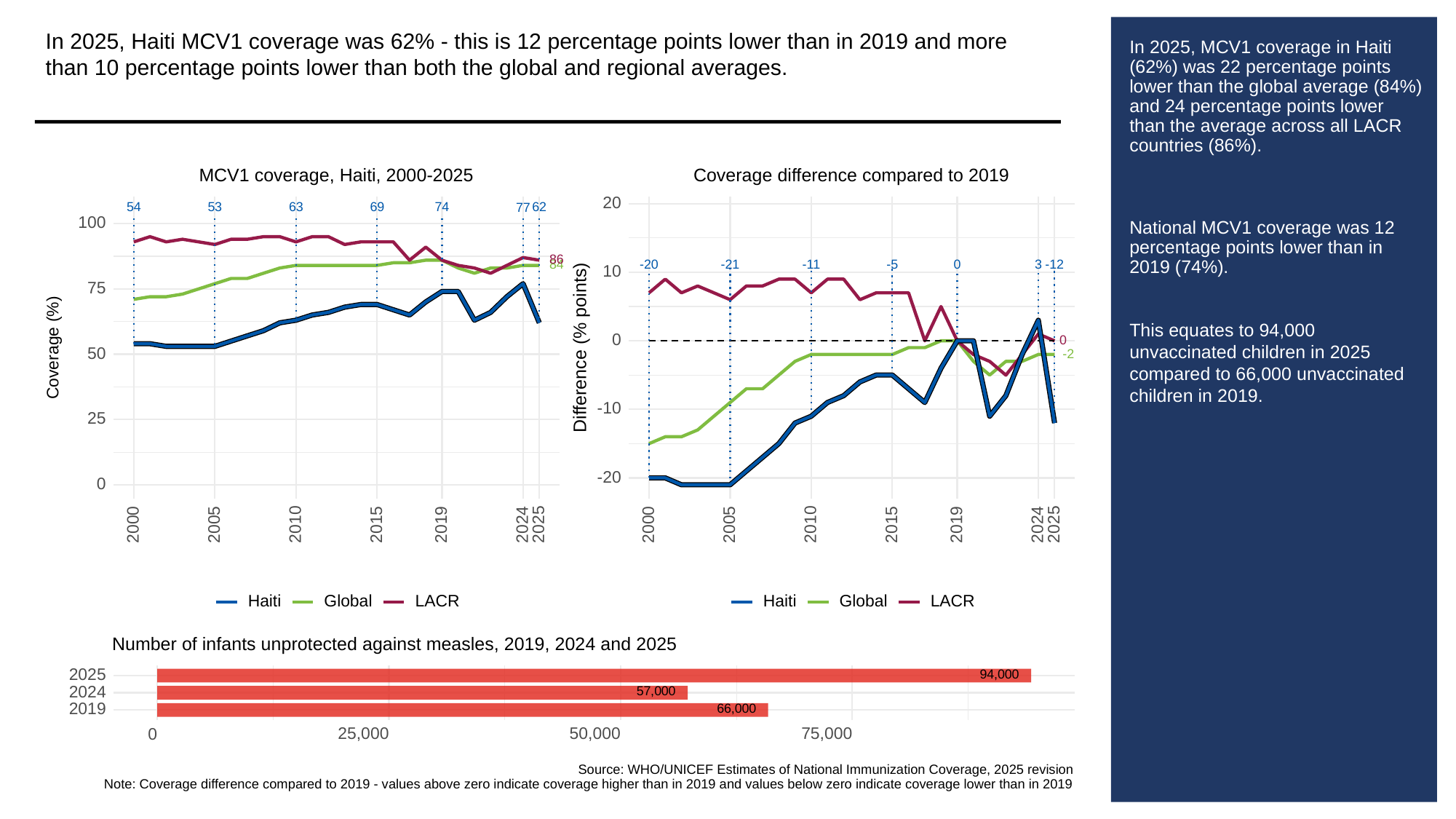

In 2025, Haiti MCV1 coverage was 62% - this is 12 percentage points lower than in 2019 and more than 10 percentage points lower than both the global and regional averages.
# In 2025, MCV1 coverage in Haiti (62%) was 22 percentage points lower than the global average (84%) and 24 percentage points lower than the average across all LACR countries (86%).

National MCV1 coverage was 12 percentage points lower than in 2019 (74%).

This equates to 94,000 unvaccinated children in 2025 compared to 66,000 unvaccinated children in 2019.

MCV1 coverage, Haiti, 2000-2025
Coverage difference compared to 2019

20
53
63
69
62
54
74
77

100

86

3
84
-20
0
-21
-11
-12
-5
10

75

0
0
Difference (% points)
Coverage (%)

50
-2

-10

25

-20

0

2000
2005
2010
2015
2019
2024
2025
2000
2005
2010
2015
2019
2024
2025
Global
LACR
Global
LACR
Haiti
Haiti

Number of infants unprotected against measles, 2019, 2024 and 2025

94,000
2025

57,000
2024

66,000
2019

25,000
50,000
75,000
0
Source: WHO/UNICEF Estimates of National Immunization Coverage, 2025 revision
Note: Coverage difference compared to 2019 - values above zero indicate coverage higher than in 2019 and values below zero indicate coverage lower than in 2019